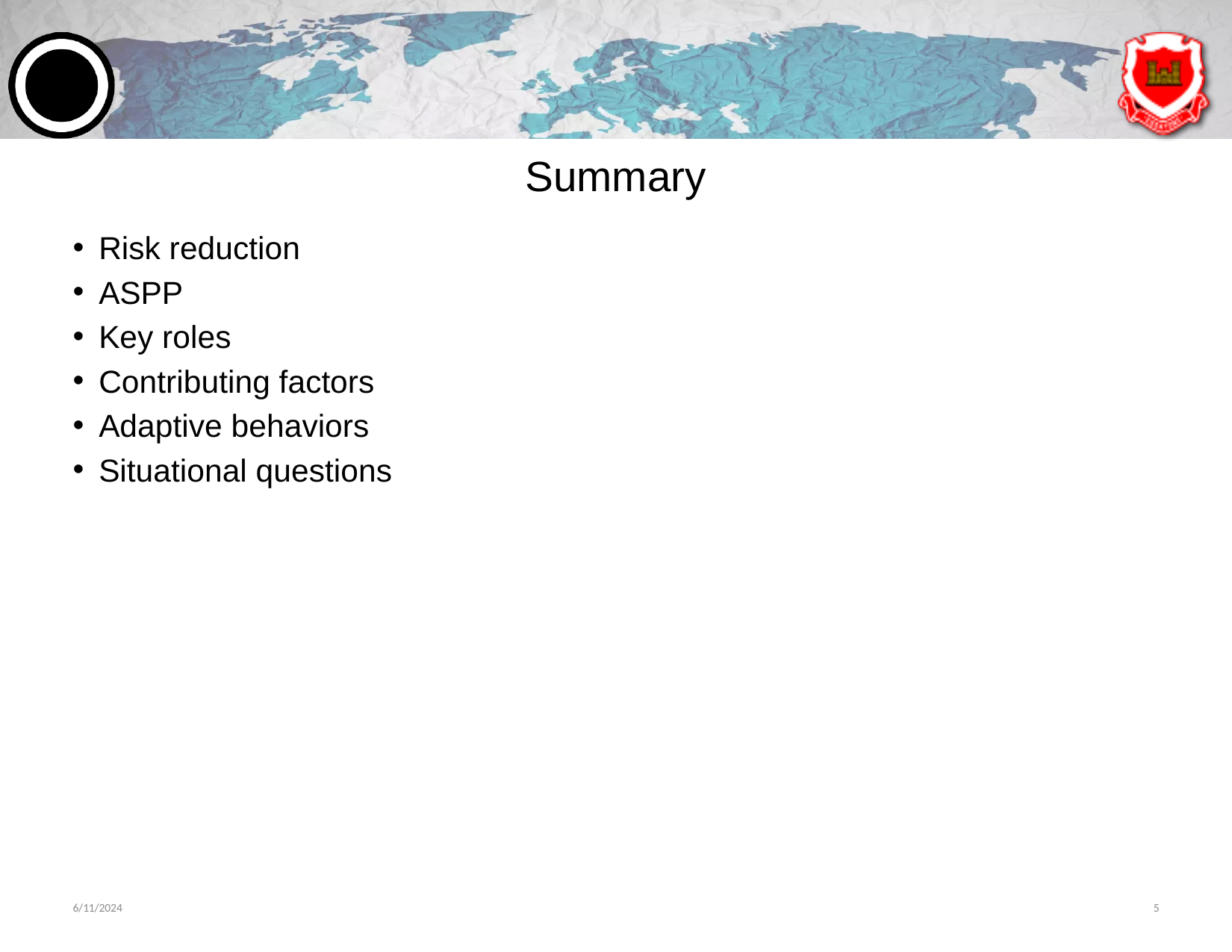

# Summary
Risk reduction
ASPP
Key roles
Contributing factors
Adaptive behaviors
Situational questions
6/11/2024
5